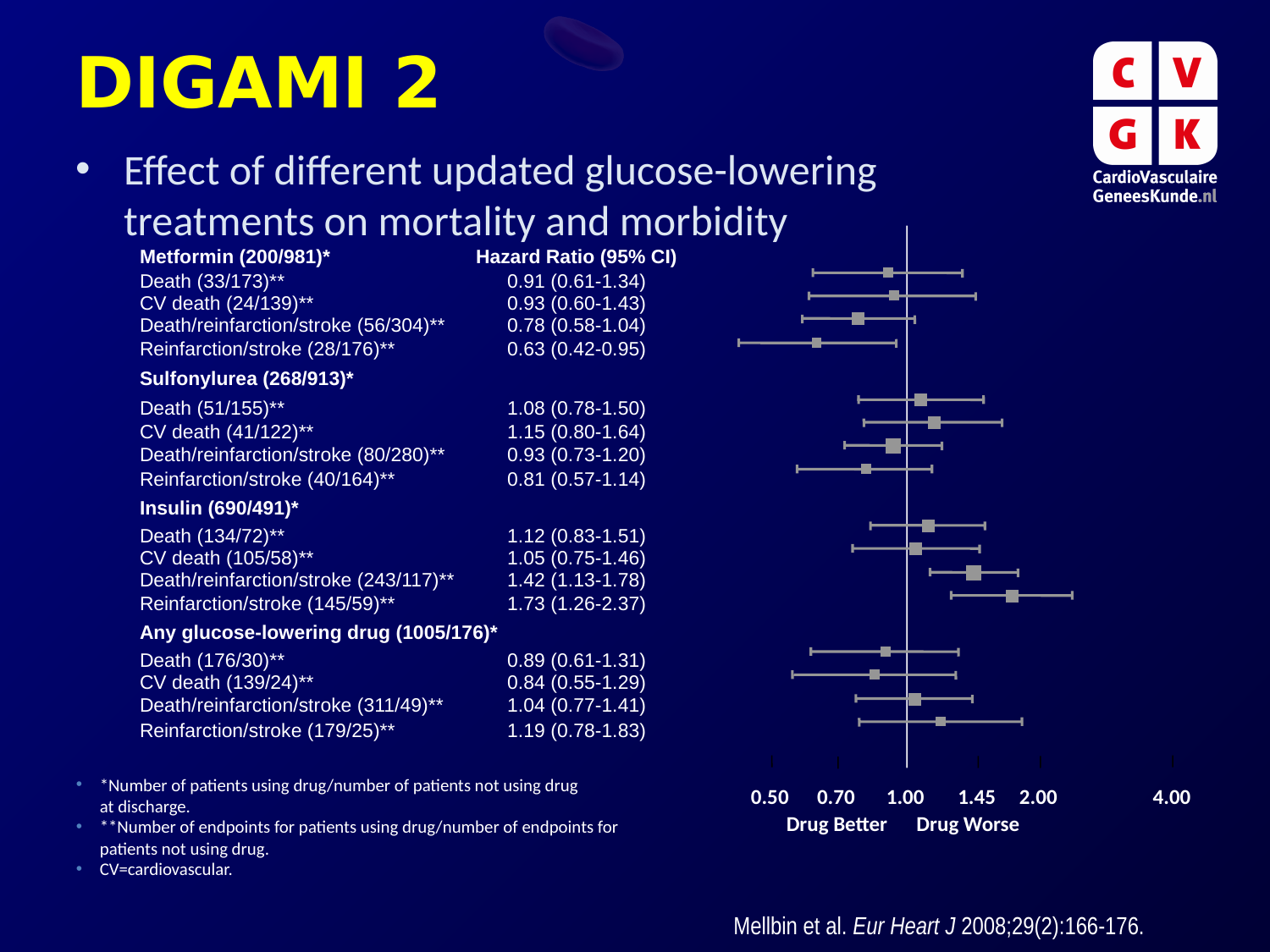

DIGAMI 2
Effect of different updated glucose-lowering treatments on mortality and morbidity

| Metformin (200/981)\* | Hazard Ratio (95% CI) |
| --- | --- |
| Death (33/173)\*\* | 0.91 (0.61-1.34) |
| CV death (24/139)\*\* | 0.93 (0.60-1.43) |
| Death/reinfarction/stroke (56/304)\*\* | 0.78 (0.58-1.04) |
| Reinfarction/stroke (28/176)\*\* | 0.63 (0.42-0.95) |
| Sulfonylurea (268/913)\* |  |
| Death (51/155)\*\* | 1.08 (0.78-1.50) |
| CV death (41/122)\*\* | 1.15 (0.80-1.64) |
| Death/reinfarction/stroke (80/280)\*\* | 0.93 (0.73-1.20) |
| Reinfarction/stroke (40/164)\*\* | 0.81 (0.57-1.14) |
| Insulin (690/491)\* |  |
| Death (134/72)\*\* | 1.12 (0.83-1.51) |
| CV death (105/58)\*\* | 1.05 (0.75-1.46) |
| Death/reinfarction/stroke (243/117)\*\* | 1.42 (1.13-1.78) |
| Reinfarction/stroke (145/59)\*\* | 1.73 (1.26-2.37) |
| Any glucose-lowering drug (1005/176)\* |  |
| Death (176/30)\*\* | 0.89 (0.61-1.31) |
| CV death (139/24)\*\* | 0.84 (0.55-1.29) |
| Death/reinfarction/stroke (311/49)\*\* | 1.04 (0.77-1.41) |
| Reinfarction/stroke (179/25)\*\* | 1.19 (0.78-1.83) |
*Number of patients using drug/number of patients not using drug
	at discharge.
**Number of endpoints for patients using drug/number of endpoints for
	patients not using drug.
CV=cardiovascular.
0.50
0.70
1.00
1.45
2.00
4.00
Drug Better
Drug Worse
Mellbin et al. Eur Heart J 2008;29(2):166-176.